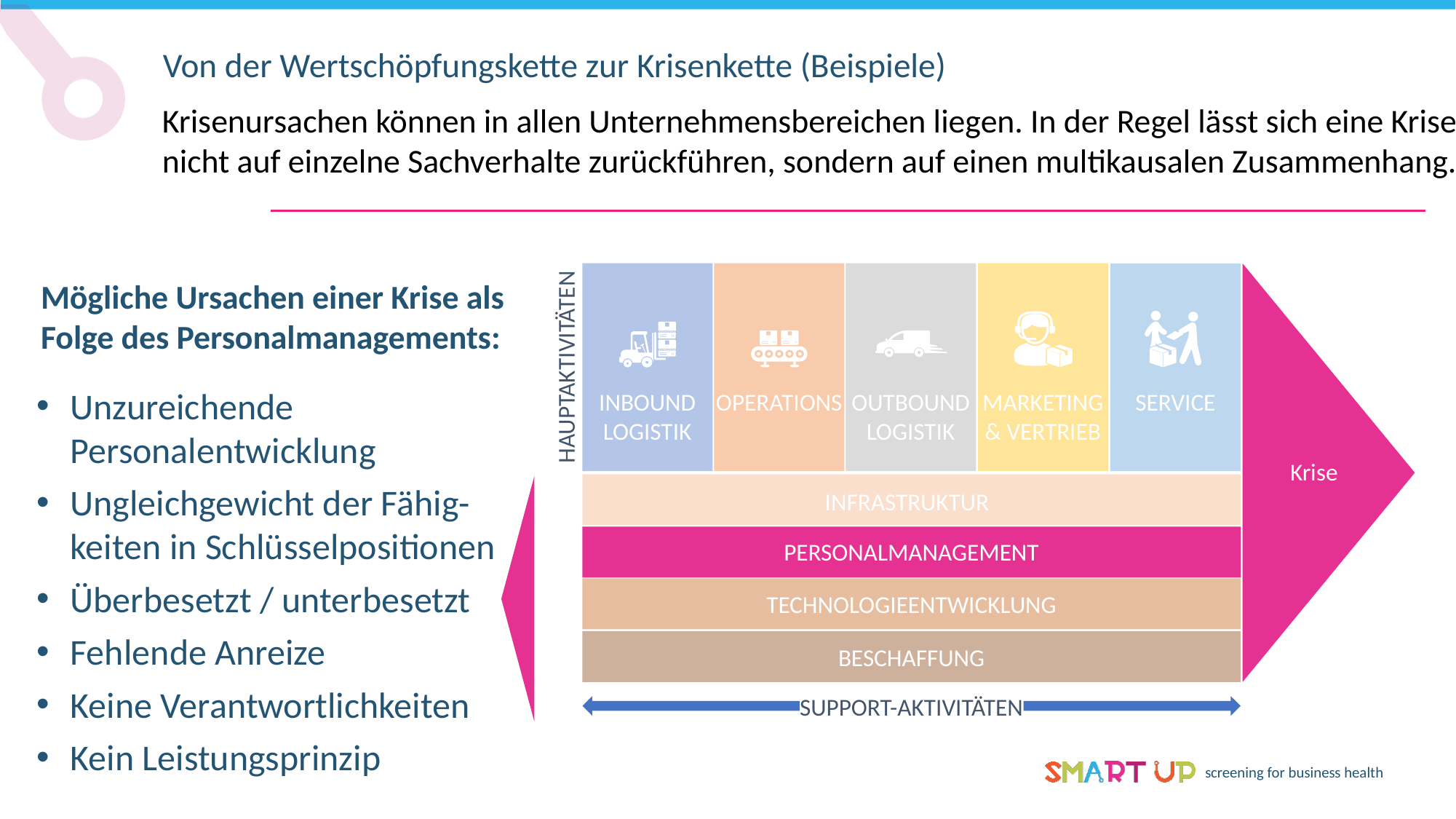

Von der Wertschöpfungskette zur Krisenkette (Beispiele)
Krisenursachen können in allen Unternehmensbereichen liegen. In der Regel lässt sich eine Krise nicht auf einzelne Sachverhalte zurückführen, sondern auf einen multikausalen Zusammenhang.

Mögliche Ursachen einer Krise als Folge des Personalmanagements:

HAUPTAKTIVITÄTEN
OPERATIONS
INBOUND
LOGISTIK
OUTBOUND
LOGISTIK
MARKETING
& VERTRIEB
SERVICE

Krise
Unzureichende Personalentwicklung
Ungleichgewicht der Fähig-keiten in Schlüsselpositionen
Überbesetzt / unterbesetzt
Fehlende Anreize
Keine Verantwortlichkeiten
Kein Leistungsprinzip

FESTE INFRASTRUKTUR
INFRASTRUKTUR

PERSONALMANAGEMENT

TECHNOLOGIEENTWICKLUNG

BESCHAFFUNG
SUPPORT-AKTIVITÄTEN